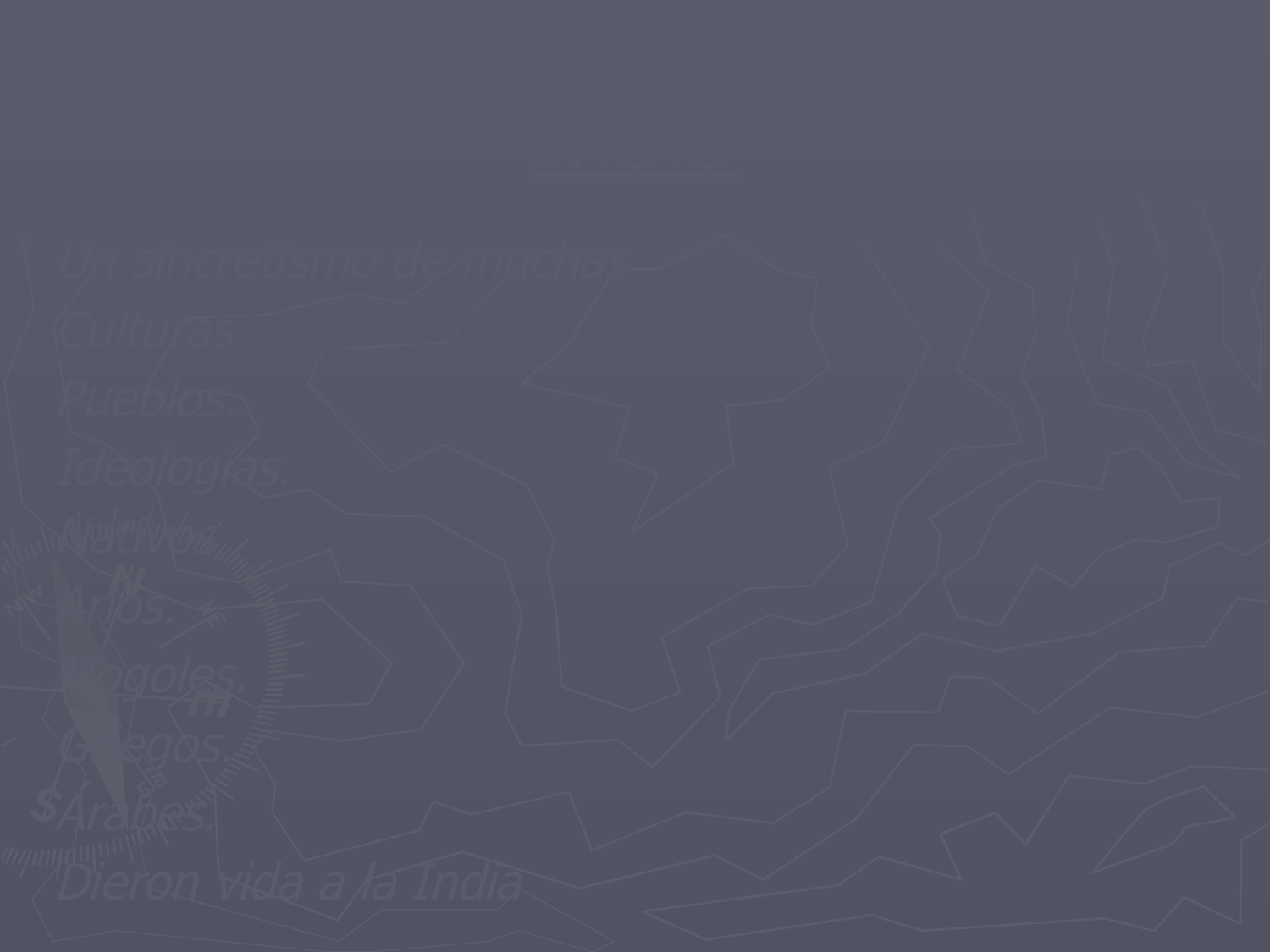

# India
Un sincretismo de muchas
Culturas.
Pueblos.
Ideologías.
Nativos
Arios.
Mogoles.
Griegos.
Árabes.
Dieron vida a la India